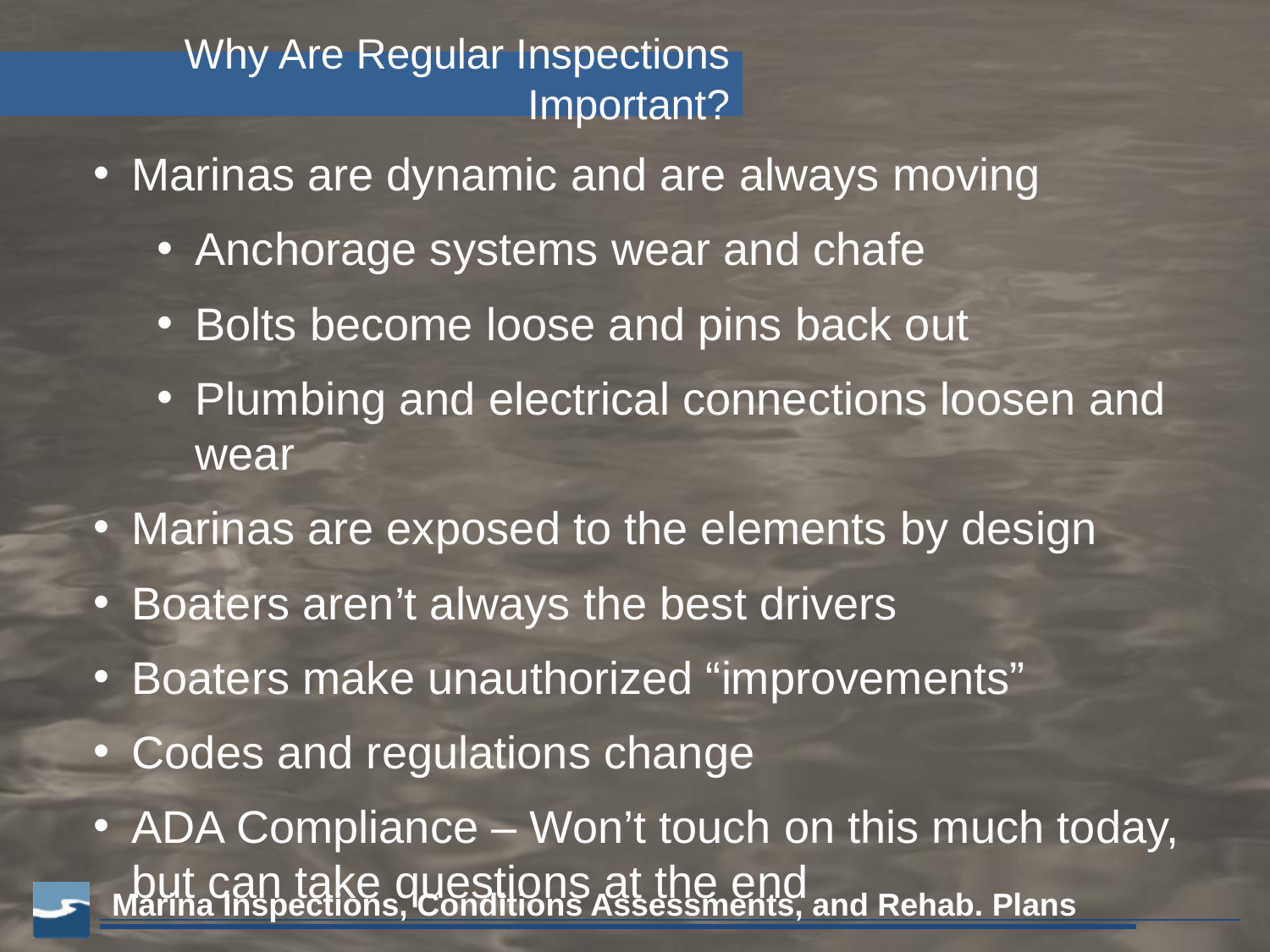

Why Are Regular Inspections Important?

Marinas are dynamic and are always moving
Anchorage systems wear and chafe
Bolts become loose and pins back out
Plumbing and electrical connections loosen and wear
Marinas are exposed to the elements by design
Boaters aren’t always the best drivers
Boaters make unauthorized “improvements”
Codes and regulations change
ADA Compliance – Won’t touch on this much today, but can take questions at the end